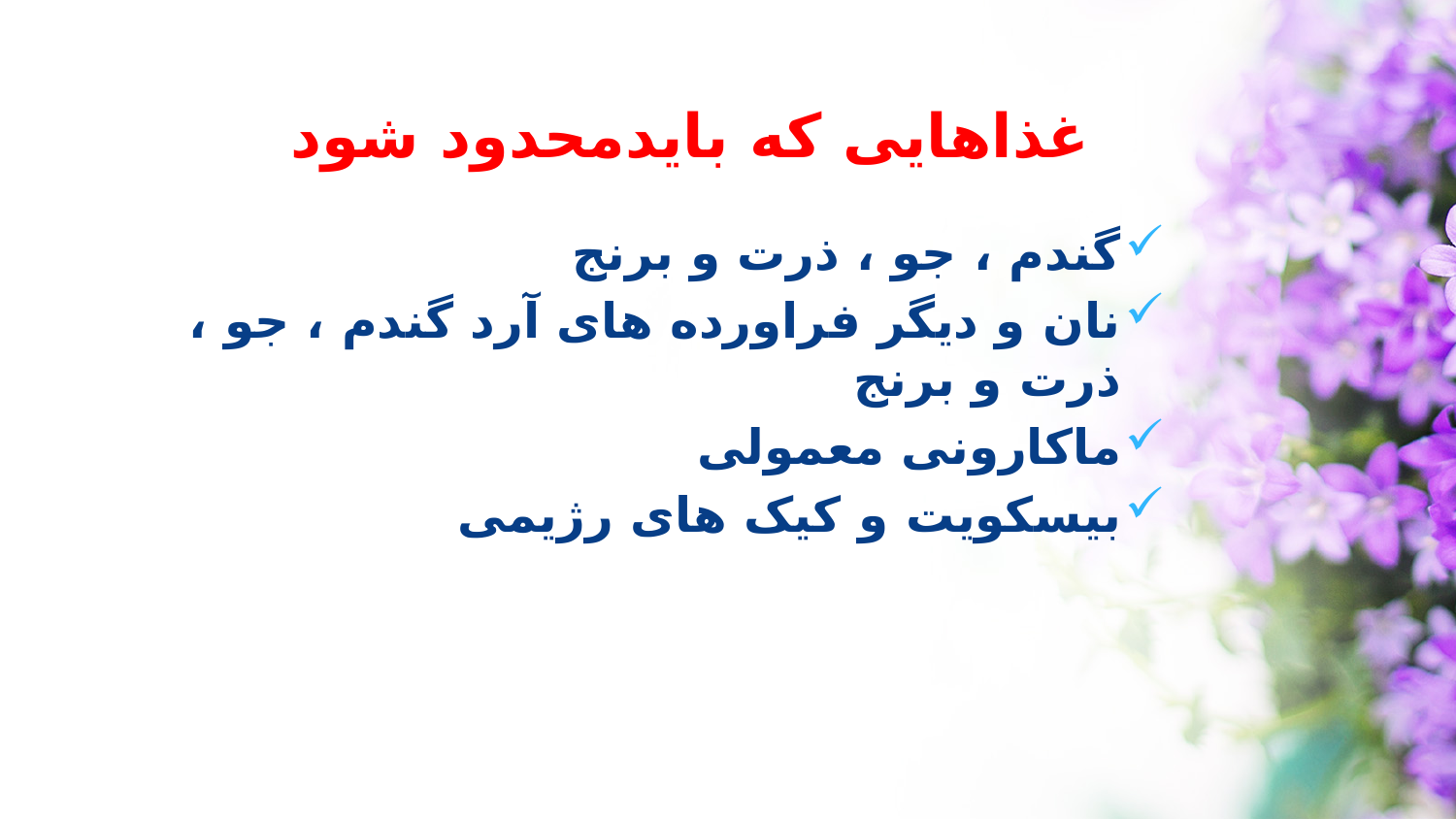

غذاهایی که بایدمحدود شود)
گندم ، جو ، ذرت و برنج
نان و دیگر فراورده های آرد گندم ، جو ، ذرت و برنج
ماکارونی معمولی
بیسکویت و کیک های رژیمی